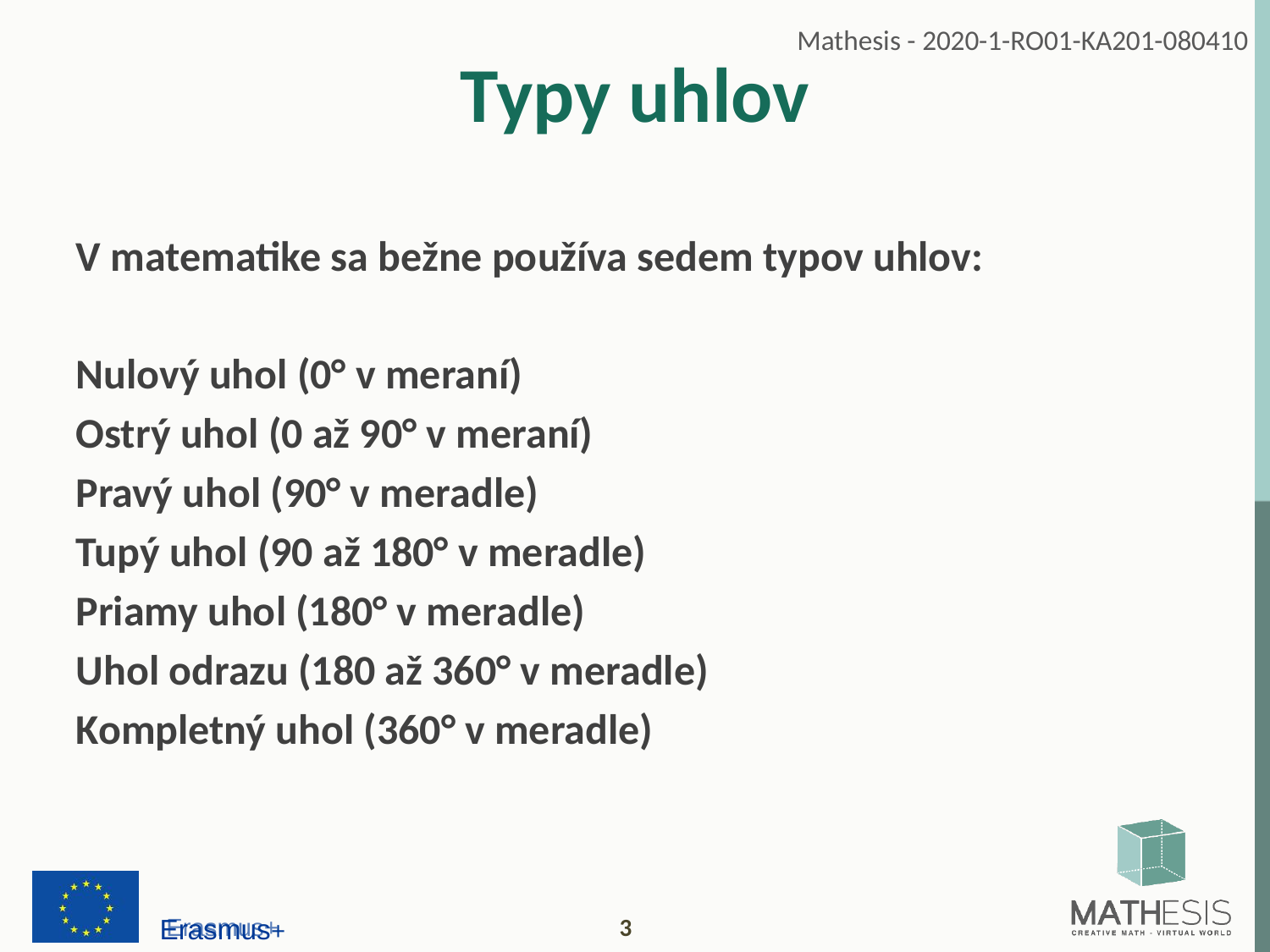

# Typy uhlov
V matematike sa bežne používa sedem typov uhlov:

Nulový uhol (0° v meraní)
Ostrý uhol (0 až 90° v meraní)
Pravý uhol (90° v meradle)
Tupý uhol (90 až 180° v meradle)
Priamy uhol (180° v meradle)
Uhol odrazu (180 až 360° v meradle)
Kompletný uhol (360° v meradle)